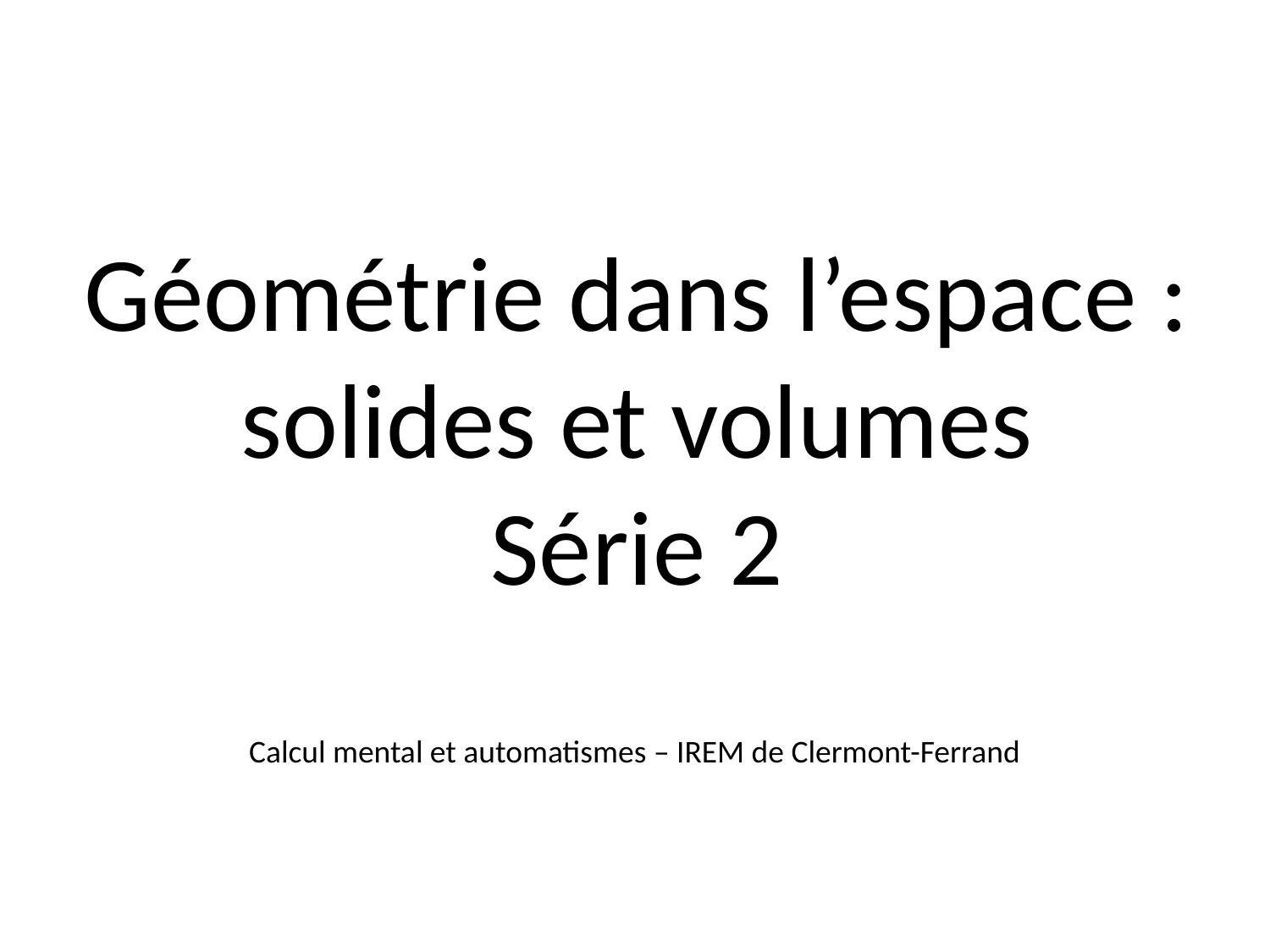

# Géométrie dans l’espace : solides et volumes Série 2
Calcul mental et automatismes – IREM de Clermont-Ferrand